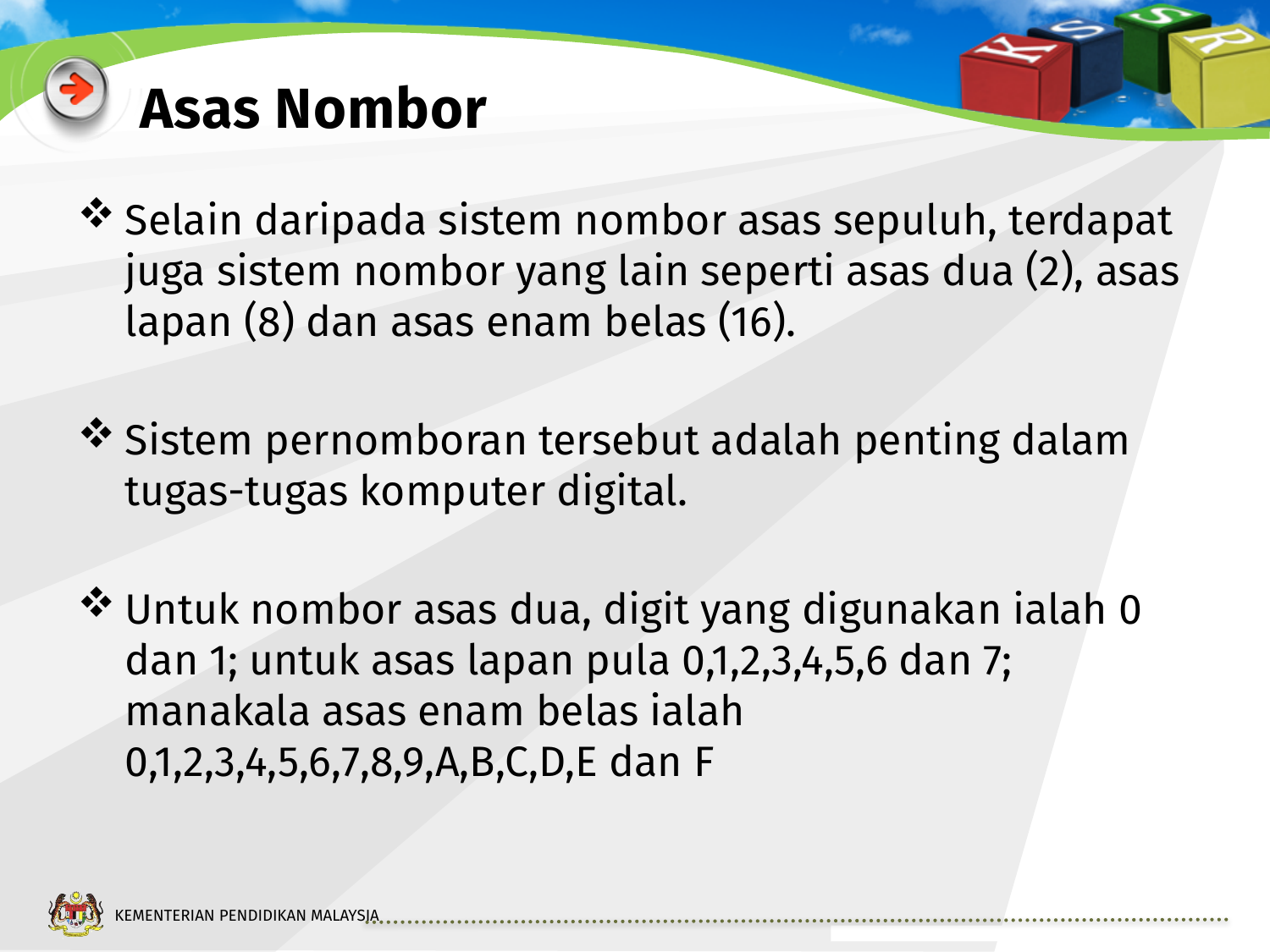

# Asas Nombor
Selain daripada sistem nombor asas sepuluh, terdapat juga sistem nombor yang lain seperti asas dua (2), asas lapan (8) dan asas enam belas (16).

Sistem pernomboran tersebut adalah penting dalam tugas-tugas komputer digital.

Untuk nombor asas dua, digit yang digunakan ialah 0 dan 1; untuk asas lapan pula 0,1,2,3,4,5,6 dan 7; manakala asas enam belas ialah 0,1,2,3,4,5,6,7,8,9,A,B,C,D,E dan F